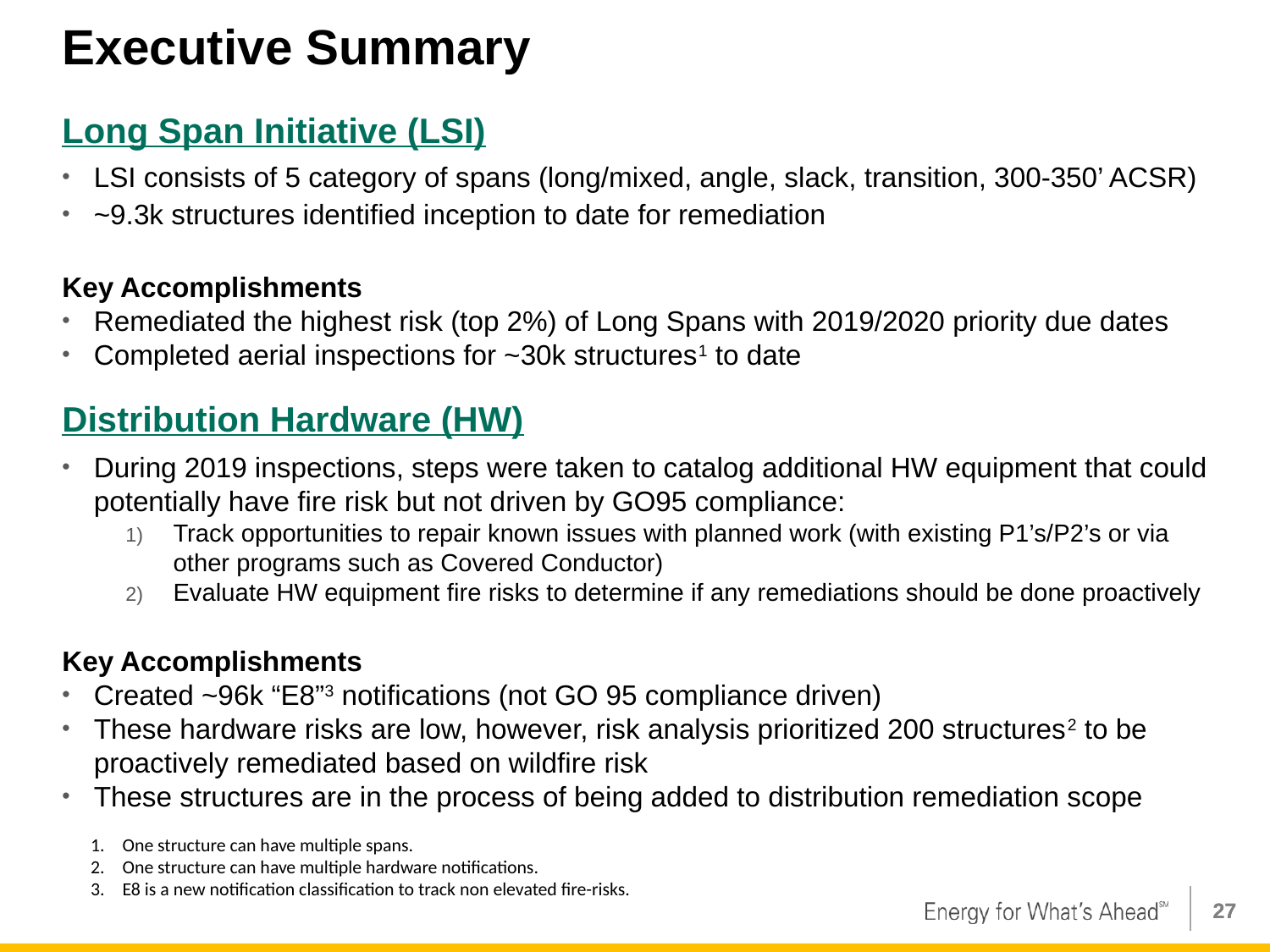

# Executive Summary
Long Span Initiative (LSI)
LSI consists of 5 category of spans (long/mixed, angle, slack, transition, 300-350’ ACSR)
~9.3k structures identified inception to date for remediation
Key Accomplishments
Remediated the highest risk (top 2%) of Long Spans with 2019/2020 priority due dates
Completed aerial inspections for ~30k structures1 to date
Distribution Hardware (HW)
During 2019 inspections, steps were taken to catalog additional HW equipment that could potentially have fire risk but not driven by GO95 compliance:
Track opportunities to repair known issues with planned work (with existing P1’s/P2’s or via other programs such as Covered Conductor)
Evaluate HW equipment fire risks to determine if any remediations should be done proactively
Key Accomplishments
Created ~96k “E8”3 notifications (not GO 95 compliance driven)
These hardware risks are low, however, risk analysis prioritized 200 structures2 to be proactively remediated based on wildfire risk
These structures are in the process of being added to distribution remediation scope

One structure can have multiple spans.
One structure can have multiple hardware notifications.
E8 is a new notification classification to track non elevated fire-risks.
27